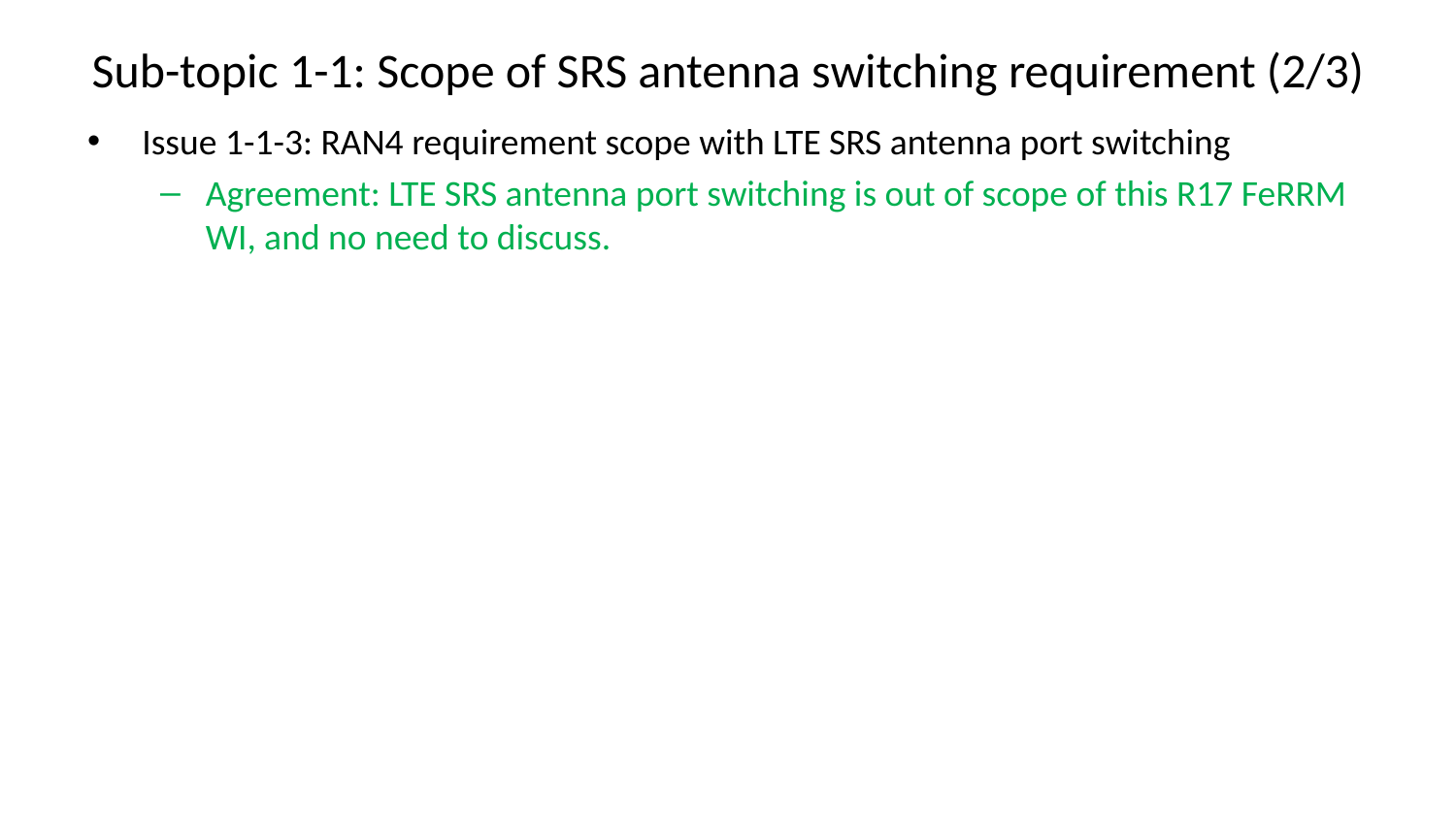

# Sub-topic 1-1: Scope of SRS antenna switching requirement (2/3)
Issue 1-1-3: RAN4 requirement scope with LTE SRS antenna port switching
Agreement: LTE SRS antenna port switching is out of scope of this R17 FeRRM WI, and no need to discuss.